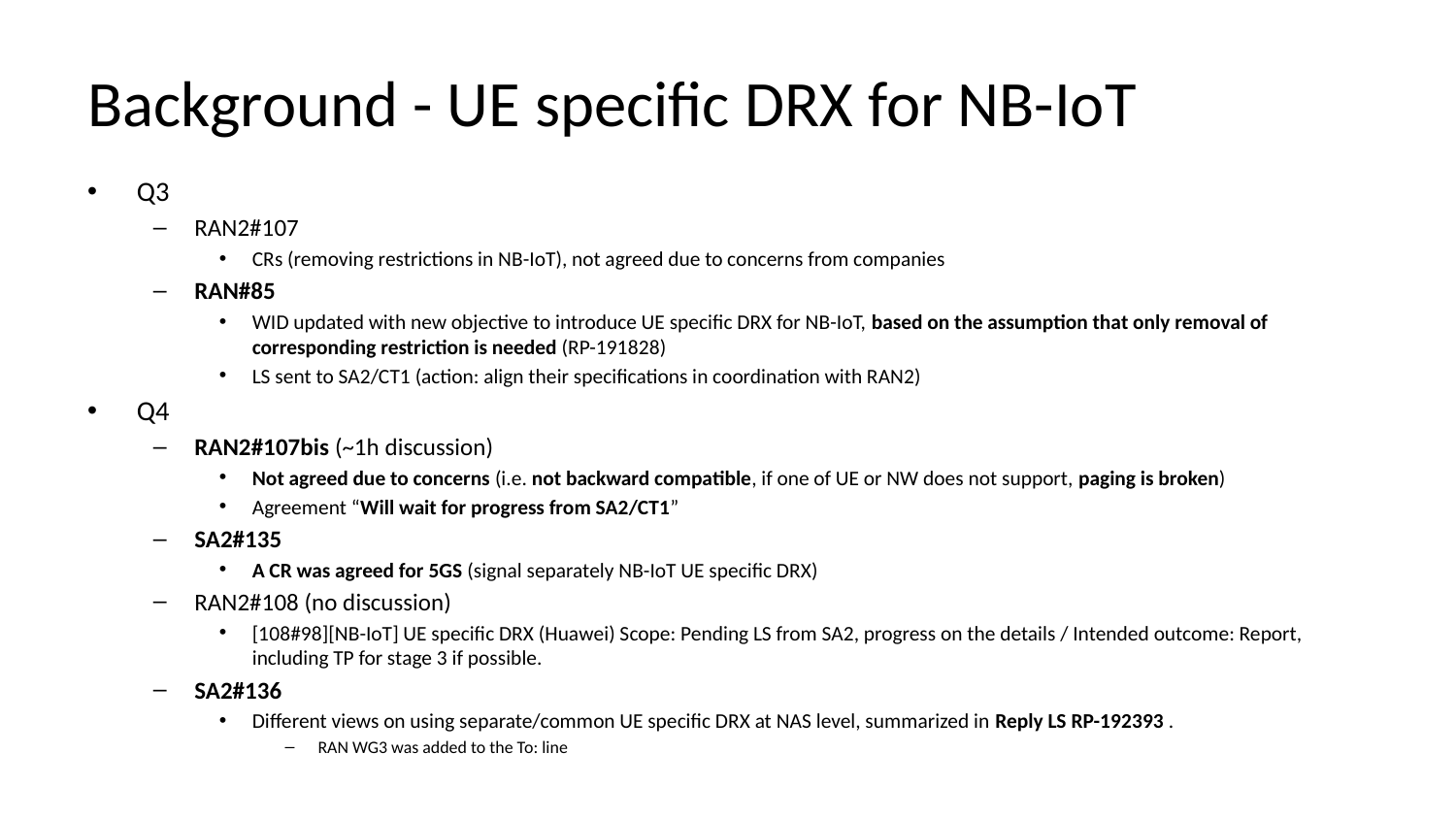

# Background - UE specific DRX for NB-IoT
Q3
RAN2#107
CRs (removing restrictions in NB-IoT), not agreed due to concerns from companies
RAN#85
WID updated with new objective to introduce UE specific DRX for NB-IoT, based on the assumption that only removal of corresponding restriction is needed (RP-191828)
LS sent to SA2/CT1 (action: align their specifications in coordination with RAN2)
Q4
RAN2#107bis (~1h discussion)
Not agreed due to concerns (i.e. not backward compatible, if one of UE or NW does not support, paging is broken)
Agreement “Will wait for progress from SA2/CT1”
SA2#135
A CR was agreed for 5GS (signal separately NB-IoT UE specific DRX)
RAN2#108 (no discussion)
[108#98][NB-IoT] UE specific DRX (Huawei) Scope: Pending LS from SA2, progress on the details / Intended outcome: Report, including TP for stage 3 if possible.
SA2#136
Different views on using separate/common UE specific DRX at NAS level, summarized in Reply LS RP-192393 .
RAN WG3 was added to the To: line